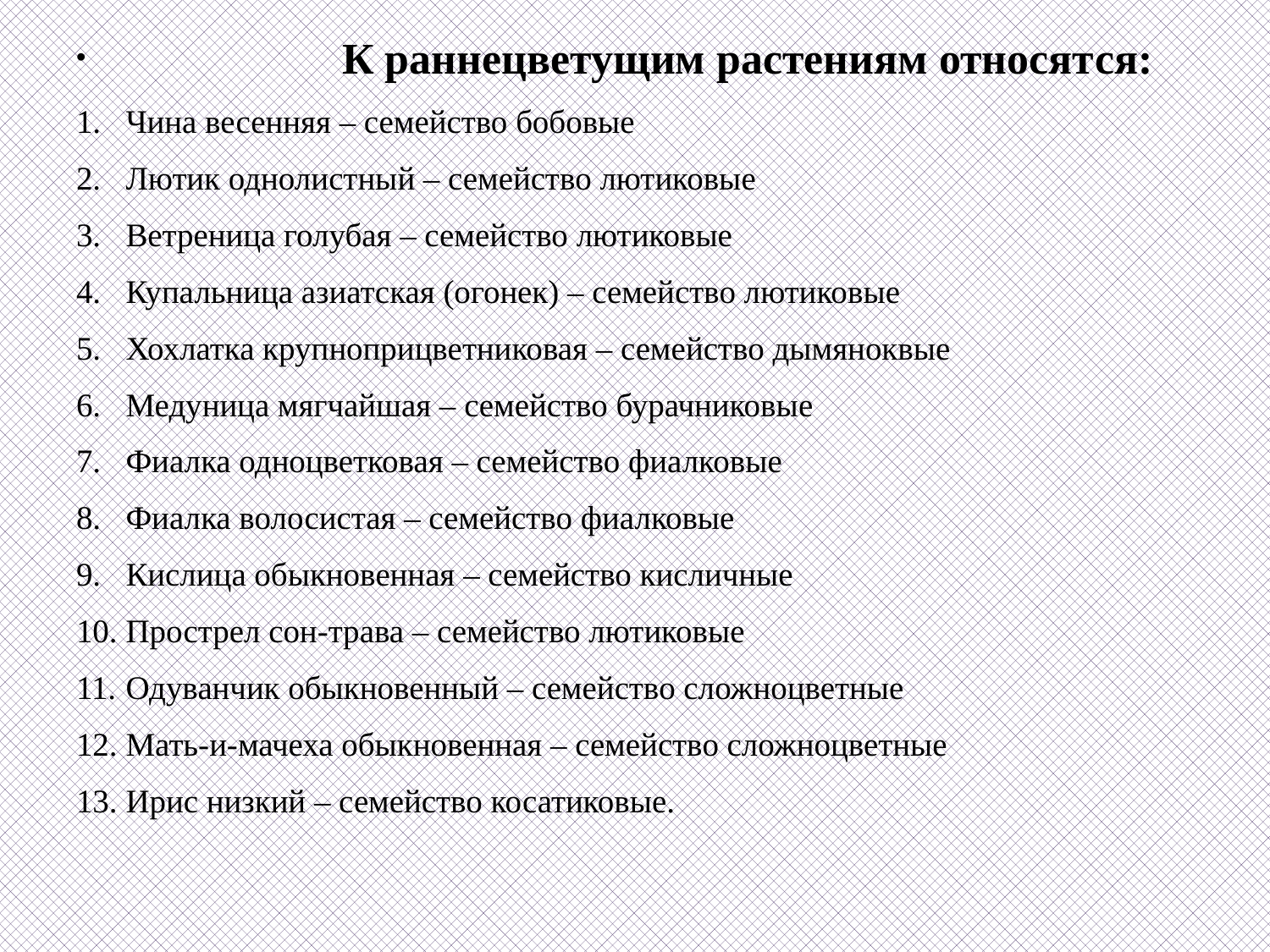

К раннецветущим растениям относятся:
Чина весенняя – семейство бобовые
Лютик однолистный – семейство лютиковые
Ветреница голубая – семейство лютиковые
Купальница азиатская (огонек) – семейство лютиковые
Хохлатка крупноприцветниковая – семейство дымяноквые
Медуница мягчайшая – семейство бурачниковые
Фиалка одноцветковая – семейство фиалковые
Фиалка волосистая – семейство фиалковые
Кислица обыкновенная – семейство кисличные
Прострел сон-трава – семейство лютиковые
Одуванчик обыкновенный – семейство сложноцветные
Мать-и-мачеха обыкновенная – семейство сложноцветные
Ирис низкий – семейство косатиковые.